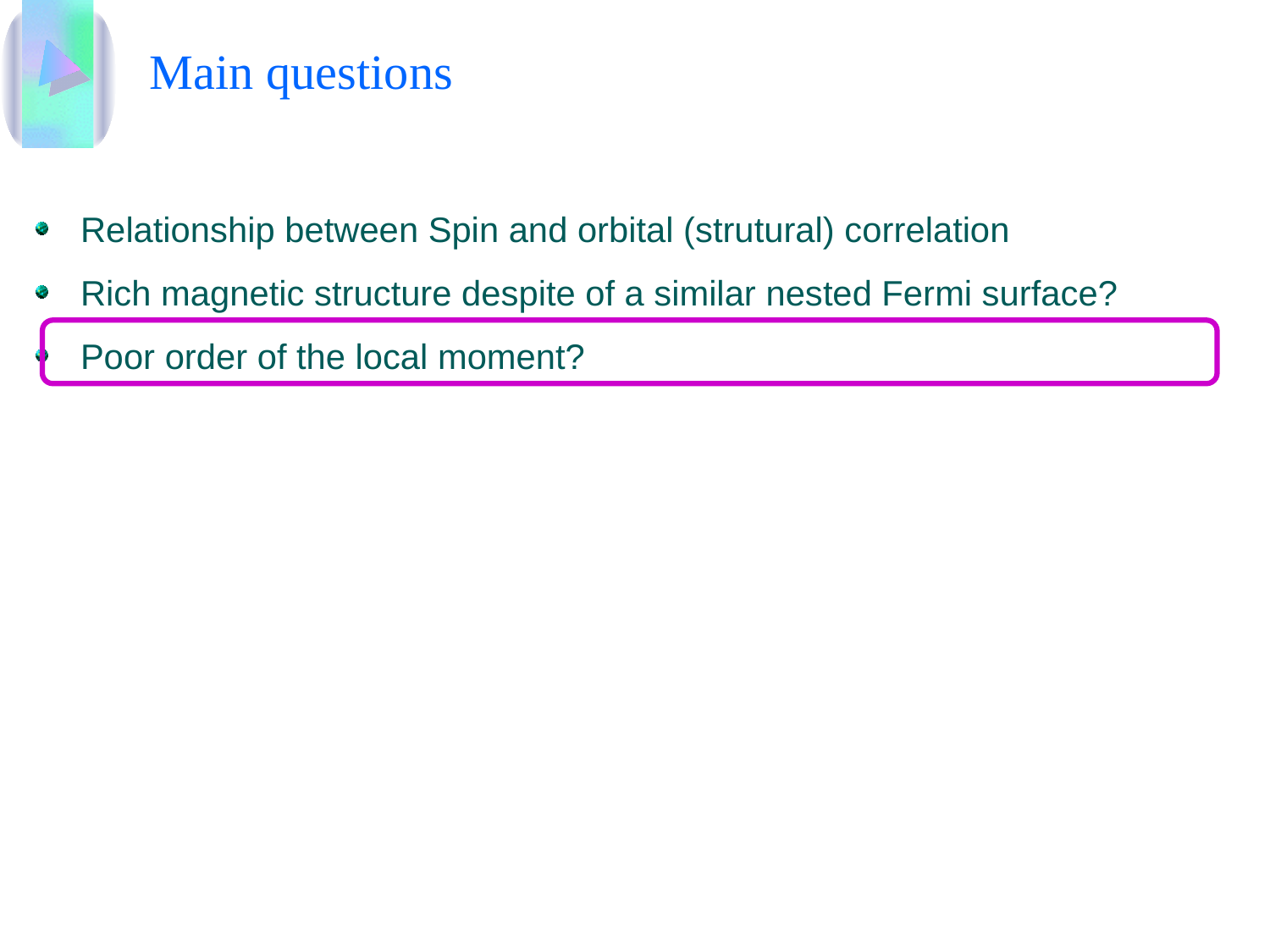

Main questions
  Relationship between Spin and orbital (strutural) correlation
  Rich magnetic structure despite of a similar nested Fermi surface?
  Poor order of the local moment?